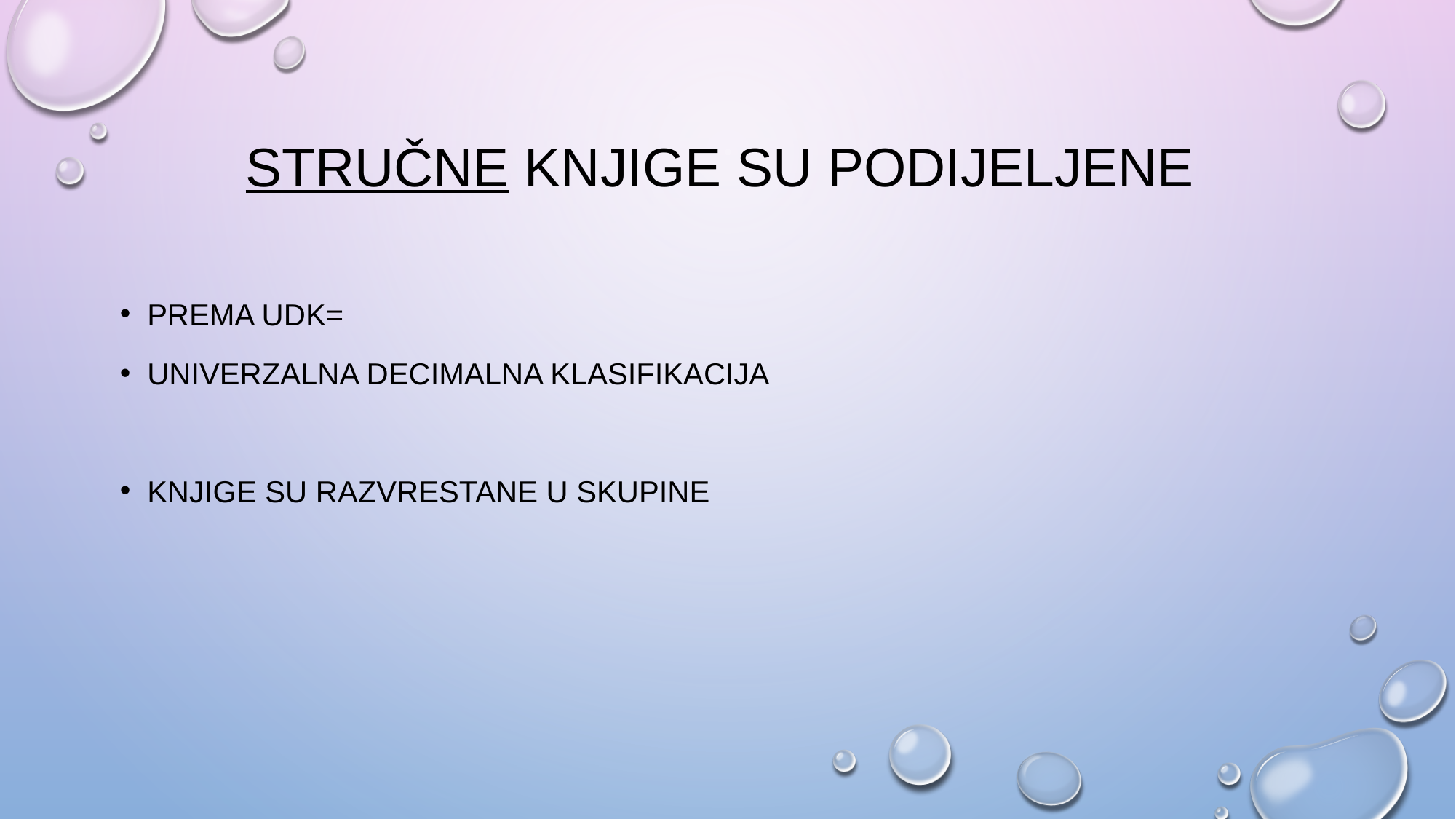

# STRUČNE KNJIGE SU PODIJELJENE
PREMA udk=
UNIVERZALNA DECIMALNA KLASIFIKACIJA

KNJIGE SU RAZVRESTANE U SKUPINE